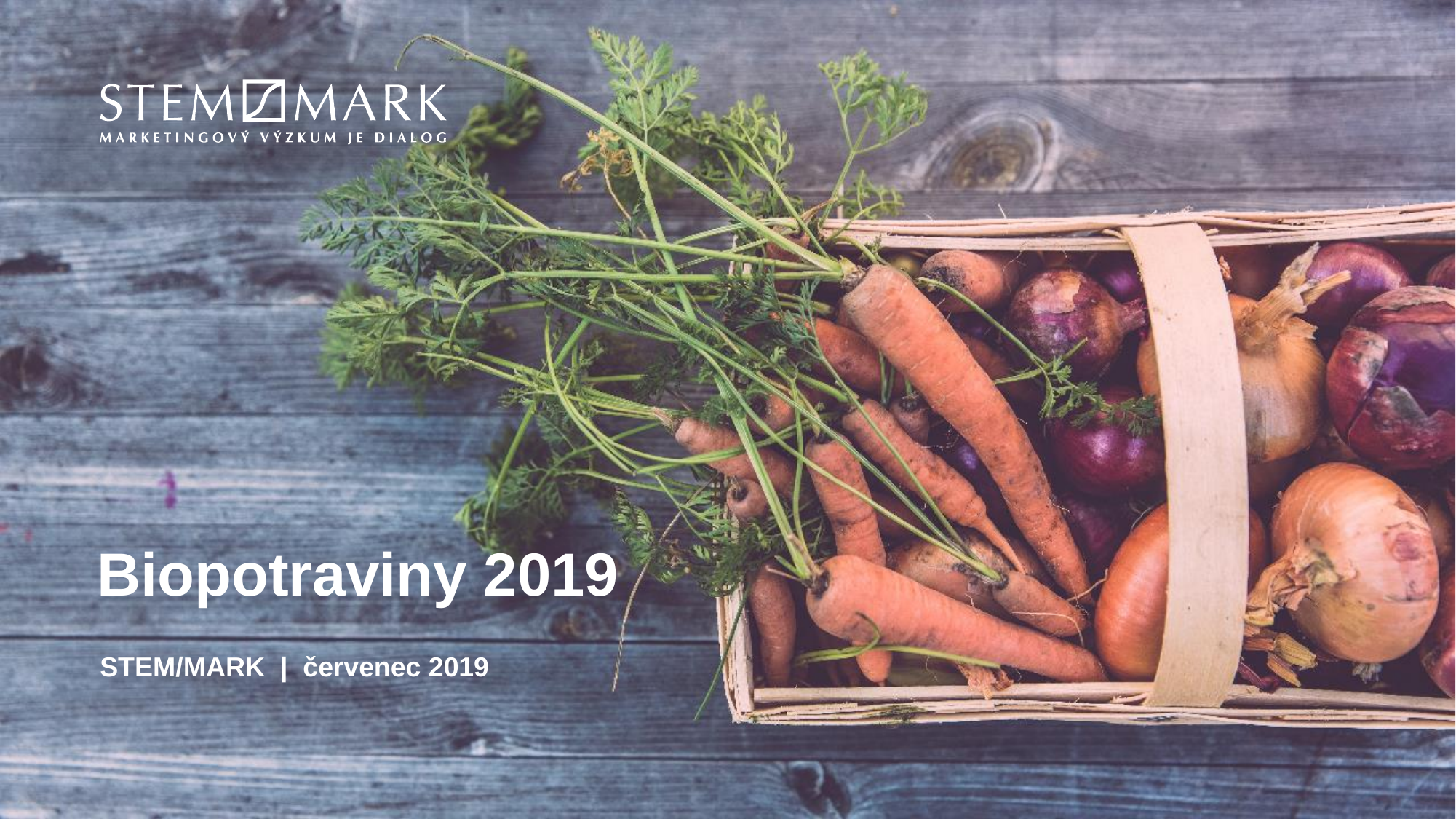

# Biopotraviny 2019
STEM/MARK  |  červenec 2019